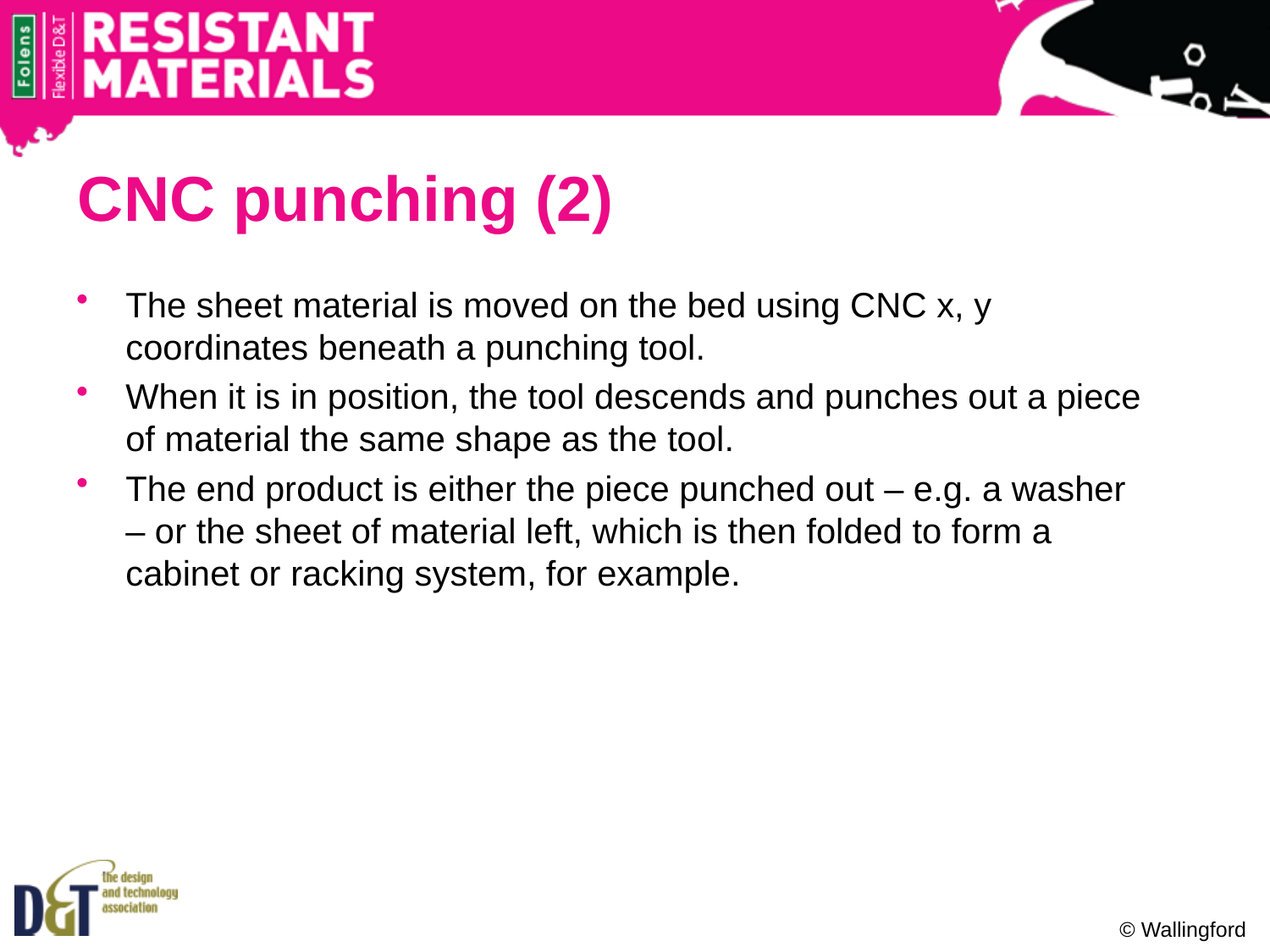

CNC punching (2)
The sheet material is moved on the bed using CNC x, y coordinates beneath a punching tool.
When it is in position, the tool descends and punches out a piece of material the same shape as the tool.
The end product is either the piece punched out – e.g. a washer – or the sheet of material left, which is then folded to form a cabinet or racking system, for example.
© Wallingford